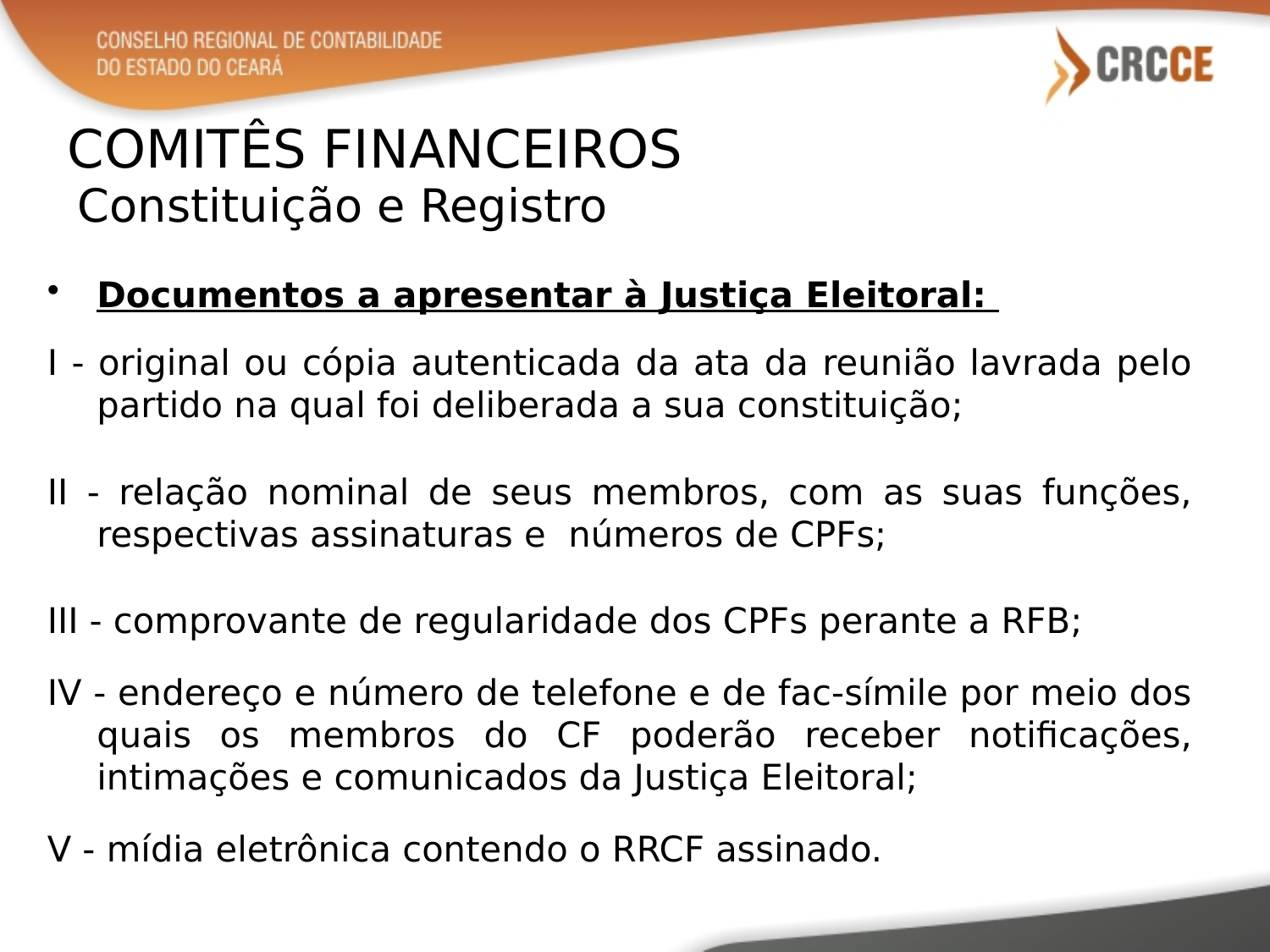

COMITÊS FINANCEIROS
Constituição e Registro
Documentos a apresentar à Justiça Eleitoral:
I - original ou cópia autenticada da ata da reunião lavrada pelo partido na qual foi deliberada a sua constituição;

II - relação nominal de seus membros, com as suas funções, respectivas assinaturas e  números de CPFs;

III - comprovante de regularidade dos CPFs perante a RFB;

IV - endereço e número de telefone e de fac-símile por meio dos quais os membros do CF poderão receber notificações, intimações e comunicados da Justiça Eleitoral;

V - mídia eletrônica contendo o RRCF assinado.